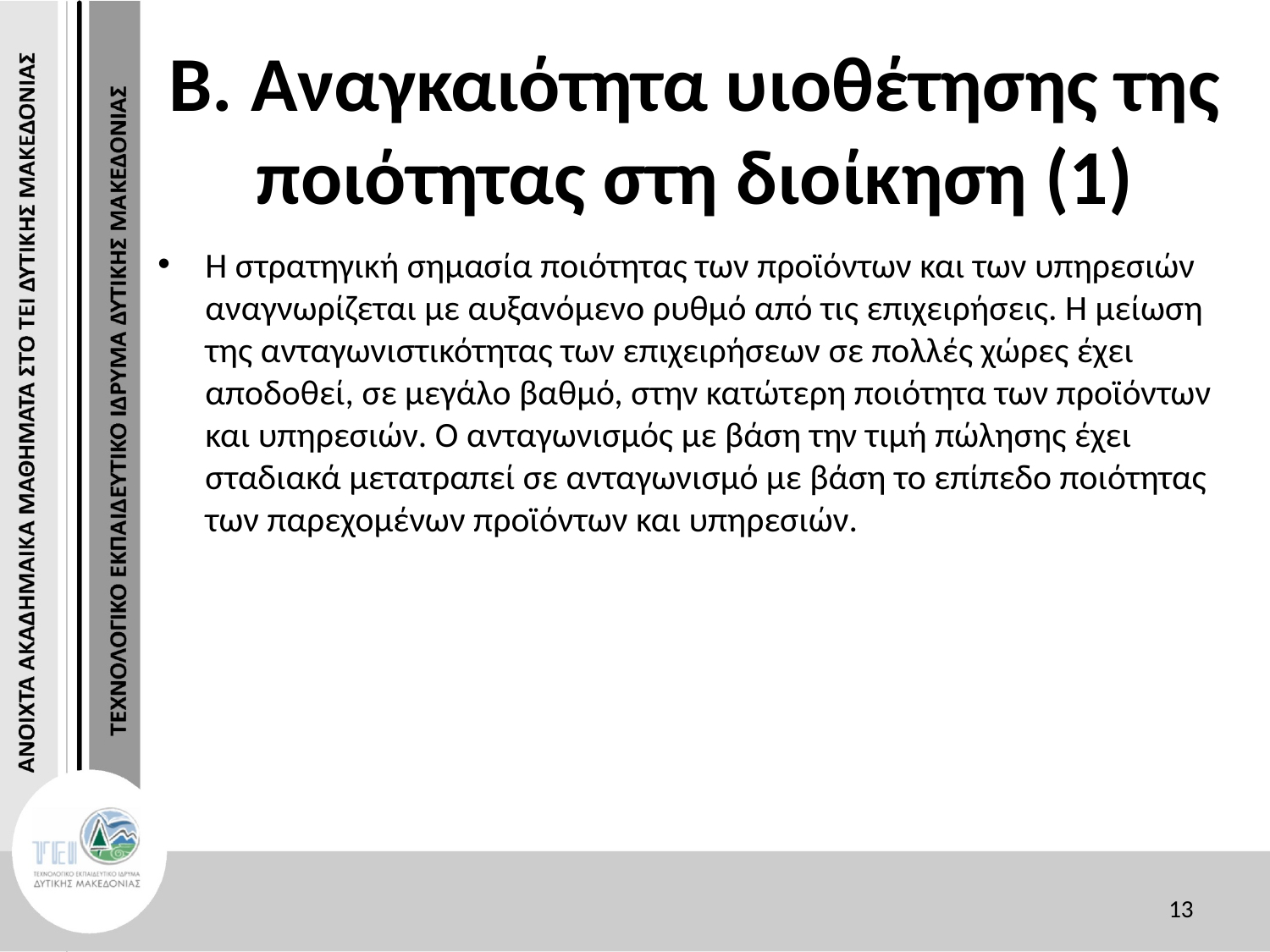

# B. Αναγκαιότητα υιοθέτησης της ποιότητας στη διοίκηση (1)
Η στρατηγική σημασία ποιότητας των προϊόντων και των υπηρεσιών αναγνωρίζεται με αυξανόμενο ρυθμό από τις επιχειρήσεις. Η μείωση της ανταγωνιστικότητας των επιχειρήσεων σε πολλές χώρες έχει αποδοθεί, σε μεγάλο βαθμό, στην κατώτερη ποιότητα των προϊόντων και υπηρεσιών. Ο ανταγωνισμός με βάση την τιμή πώλησης έχει σταδιακά μετατραπεί σε ανταγωνισμό με βάση το επίπεδο ποιότητας των παρεχομένων προϊόντων και υπηρεσιών.
13